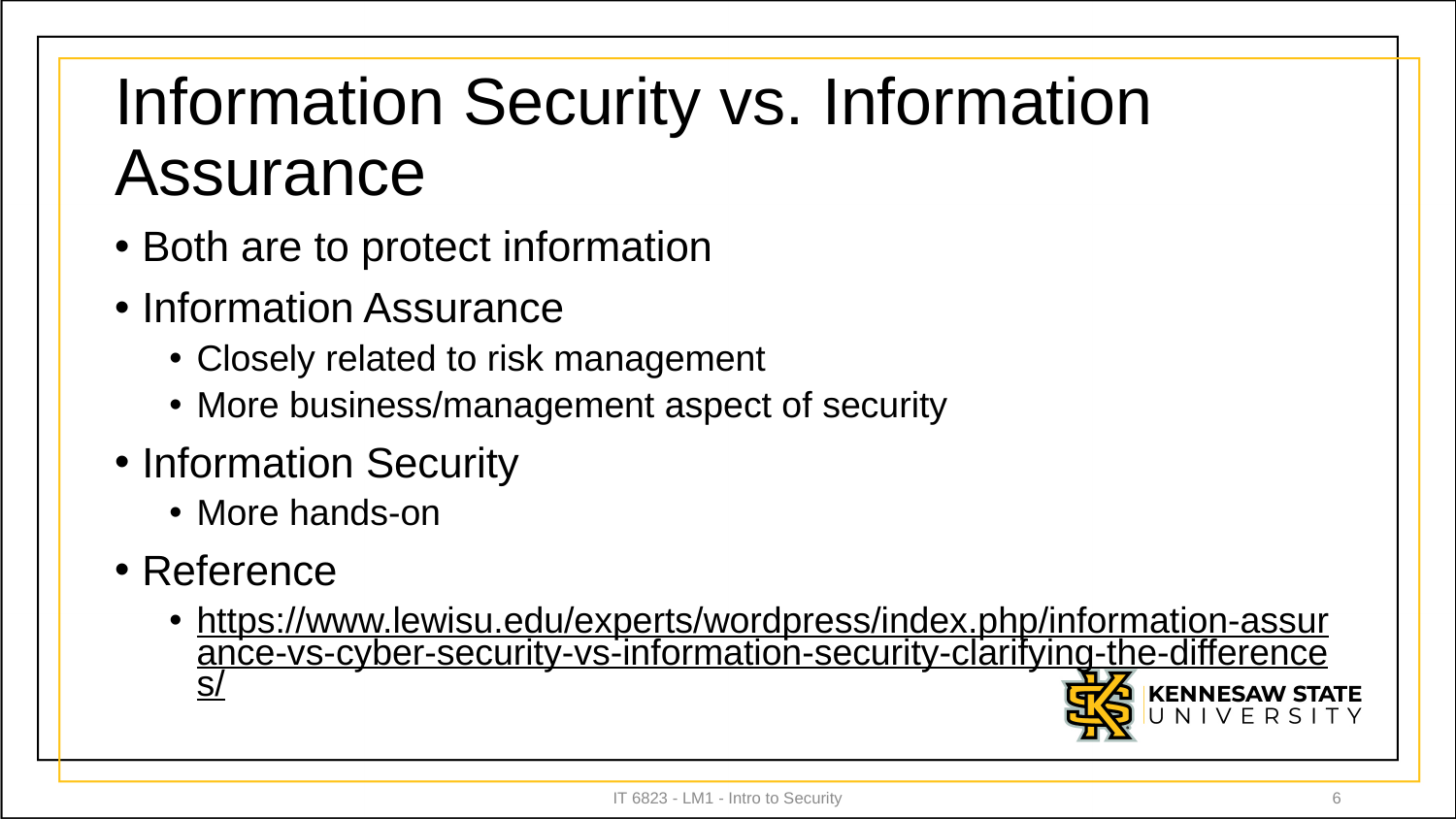

# Information Security vs. Information Assurance
Both are to protect information
Information Assurance
Closely related to risk management
More business/management aspect of security
Information Security
More hands-on
Reference
https://www.lewisu.edu/experts/wordpress/index.php/information-assurance-vs-cyber-security-vs-information-security-clarifying-the-differences/
IT 6823 - LM1 - Intro to Security
6